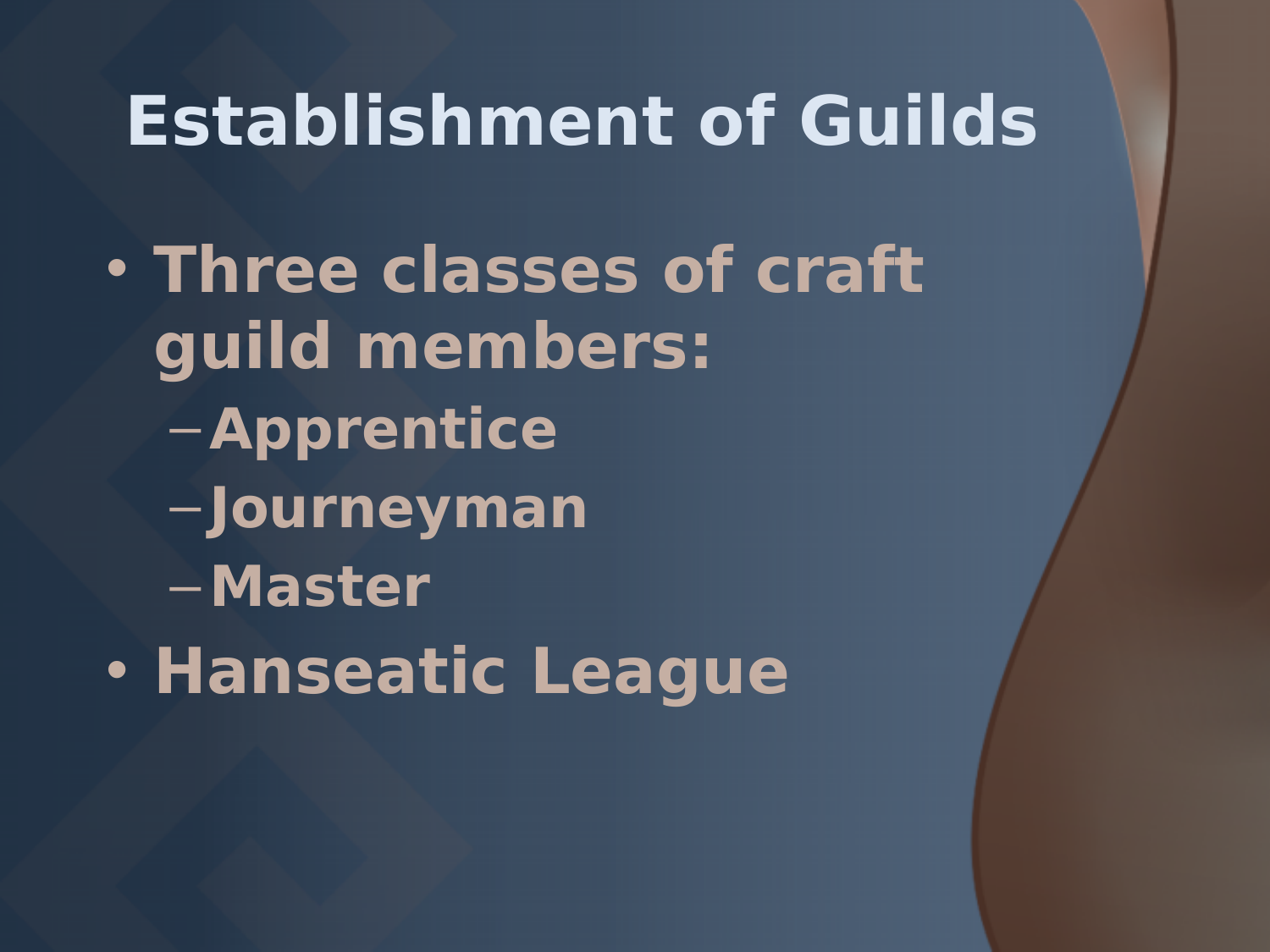

# Establishment of Guilds
Three classes of craft guild members:
Apprentice
Journeyman
Master
Hanseatic League